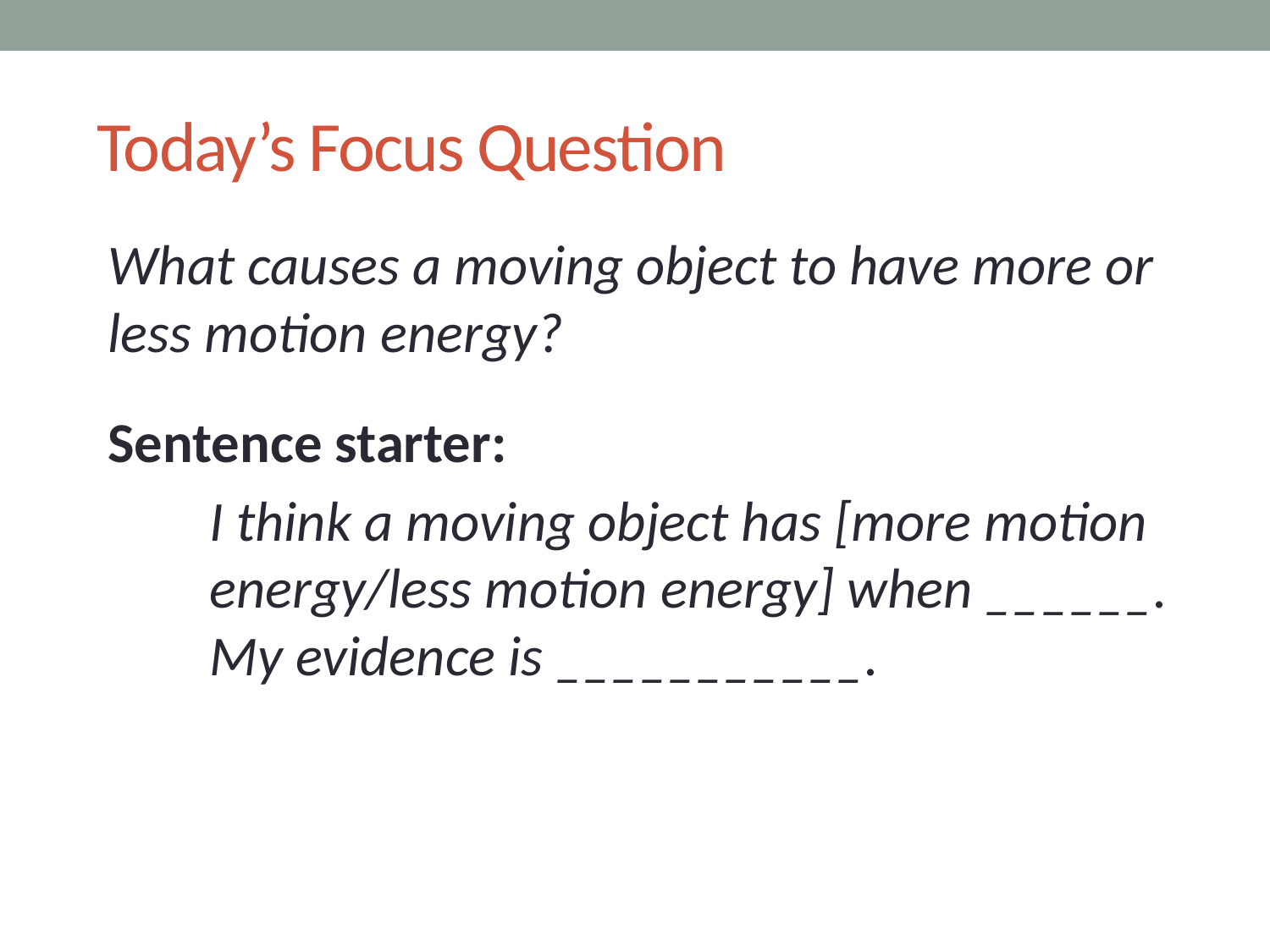

# Today’s Focus Question
What causes a moving object to have more or less motion energy?
Sentence starter:
I think a moving object has [more motion energy/less motion energy] when ______. My evidence is ___________.